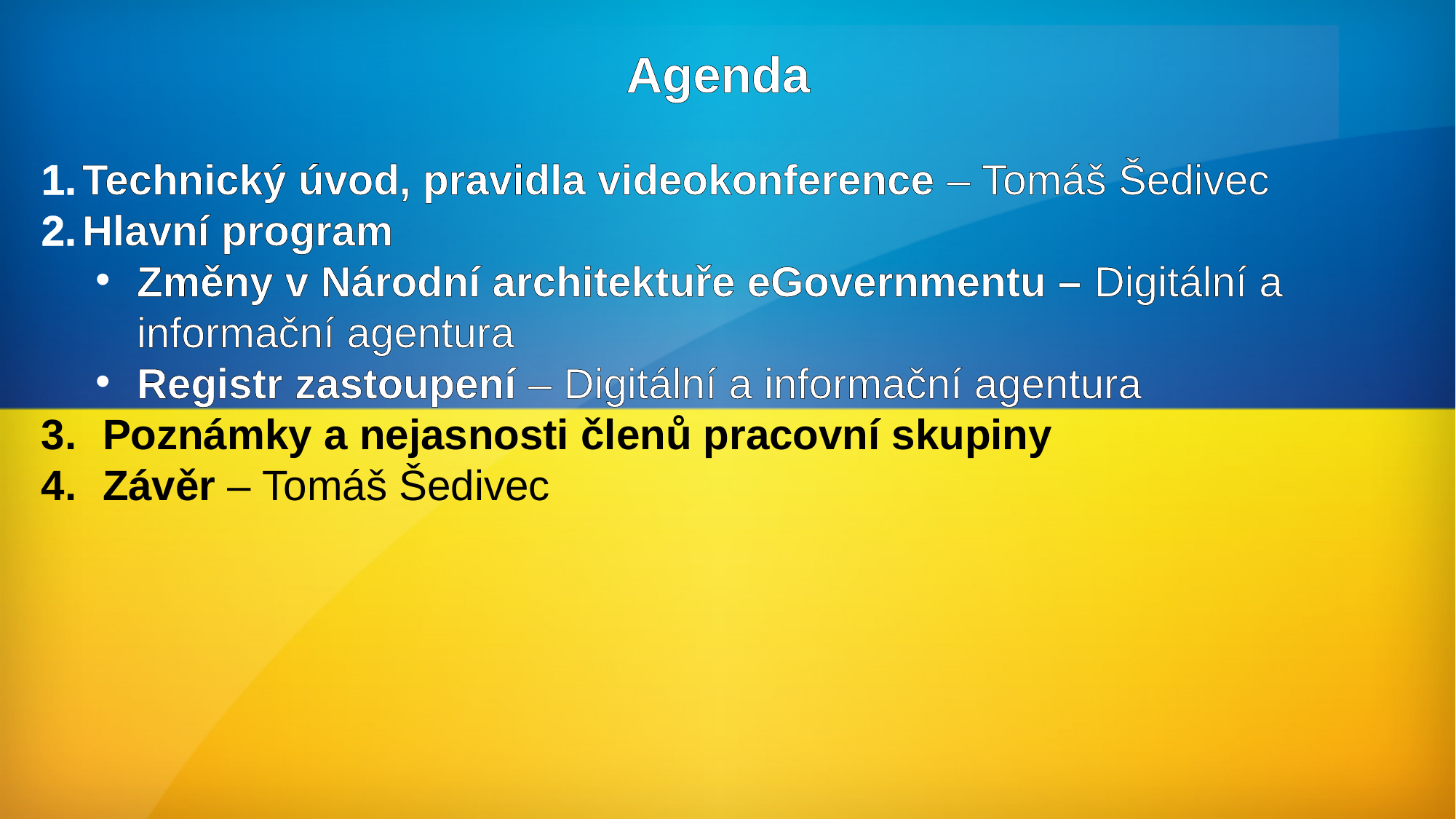

#
Agenda
Technický úvod, pravidla videokonference – Tomáš Šedivec
Hlavní program
Změny v Národní architektuře eGovernmentu – Digitální a informační agentura
Registr zastoupení – Digitální a informační agentura
Poznámky a nejasnosti členů pracovní skupiny
Závěr – Tomáš Šedivec